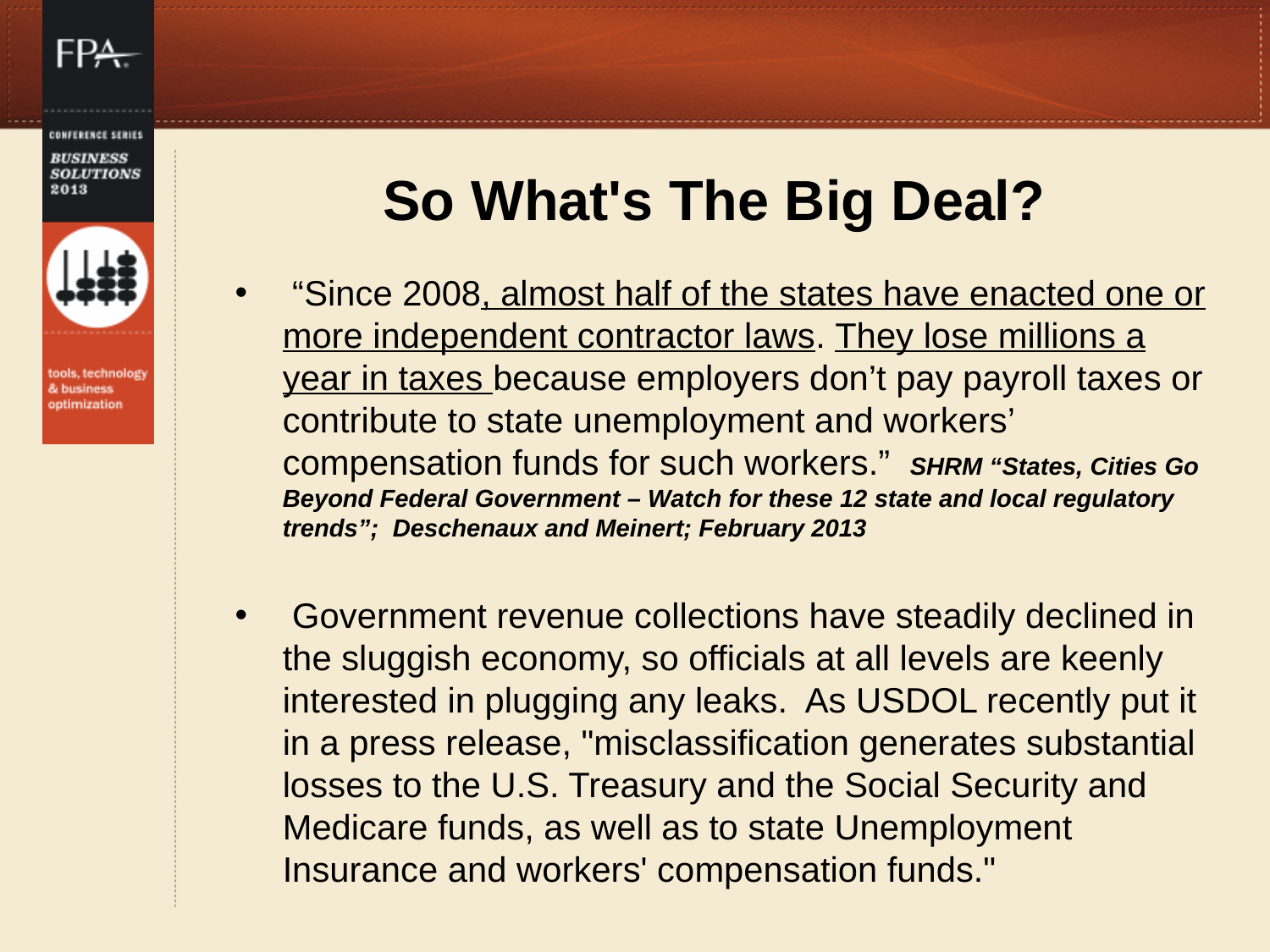

# So What's The Big Deal?
 “Since 2008, almost half of the states have enacted one or more independent contractor laws. They lose millions a year in taxes because employers don’t pay payroll taxes or contribute to state unemployment and workers’ compensation funds for such workers.”  SHRM “States, Cities Go Beyond Federal Government – Watch for these 12 state and local regulatory trends”;  Deschenaux and Meinert; February 2013

 Government revenue collections have steadily declined in the sluggish economy, so officials at all levels are keenly interested in plugging any leaks.  As USDOL recently put it in a press release, "misclassification generates substantial losses to the U.S. Treasury and the Social Security and Medicare funds, as well as to state Unemployment Insurance and workers' compensation funds."